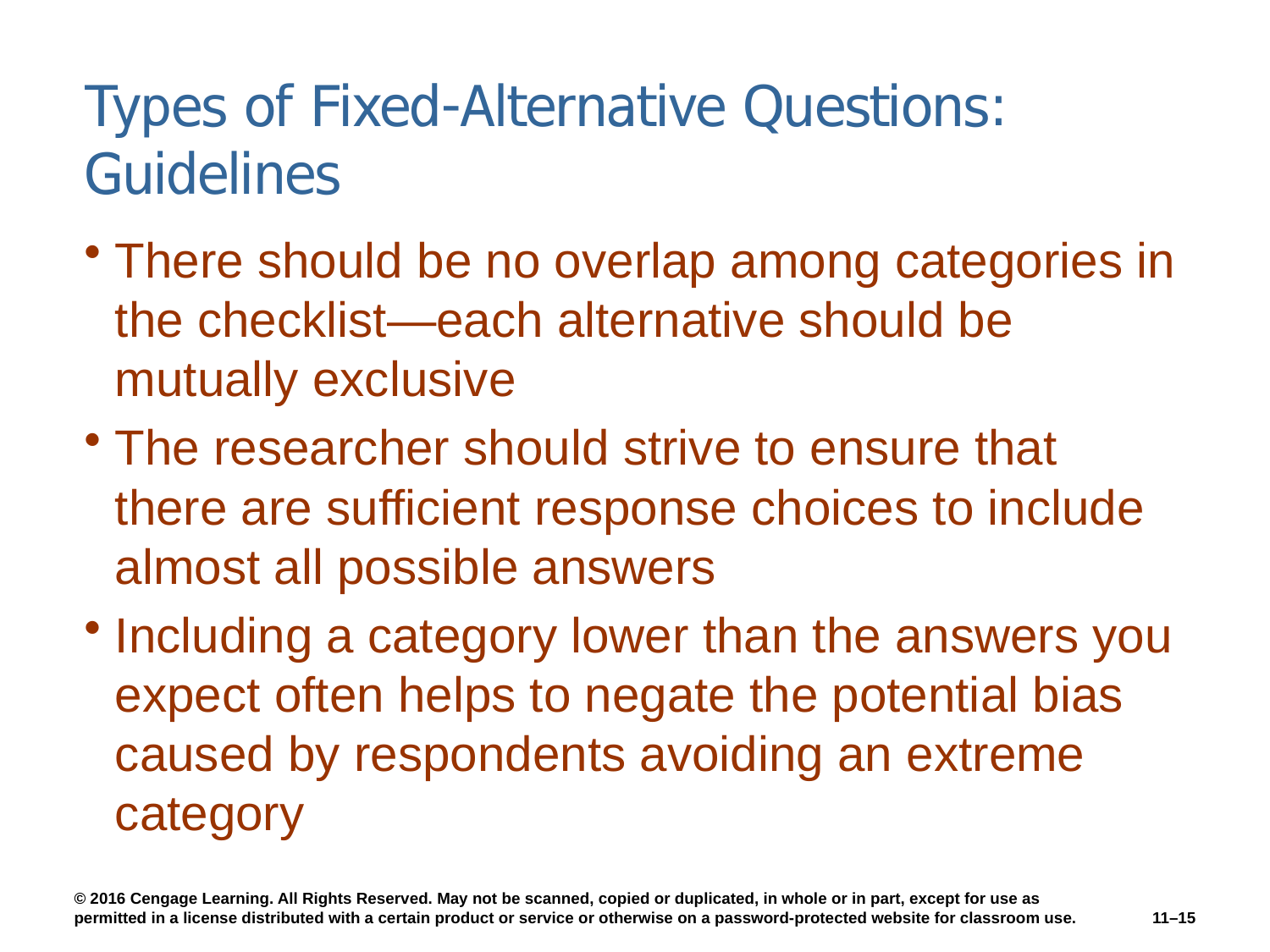

# Types of Fixed-Alternative Questions: Guidelines
There should be no overlap among categories in the checklist—each alternative should be mutually exclusive
The researcher should strive to ensure that there are sufficient response choices to include almost all possible answers
Including a category lower than the answers you expect often helps to negate the potential bias caused by respondents avoiding an extreme category
11–15
© 2016 Cengage Learning. All Rights Reserved. May not be scanned, copied or duplicated, in whole or in part, except for use as permitted in a license distributed with a certain product or service or otherwise on a password-protected website for classroom use.